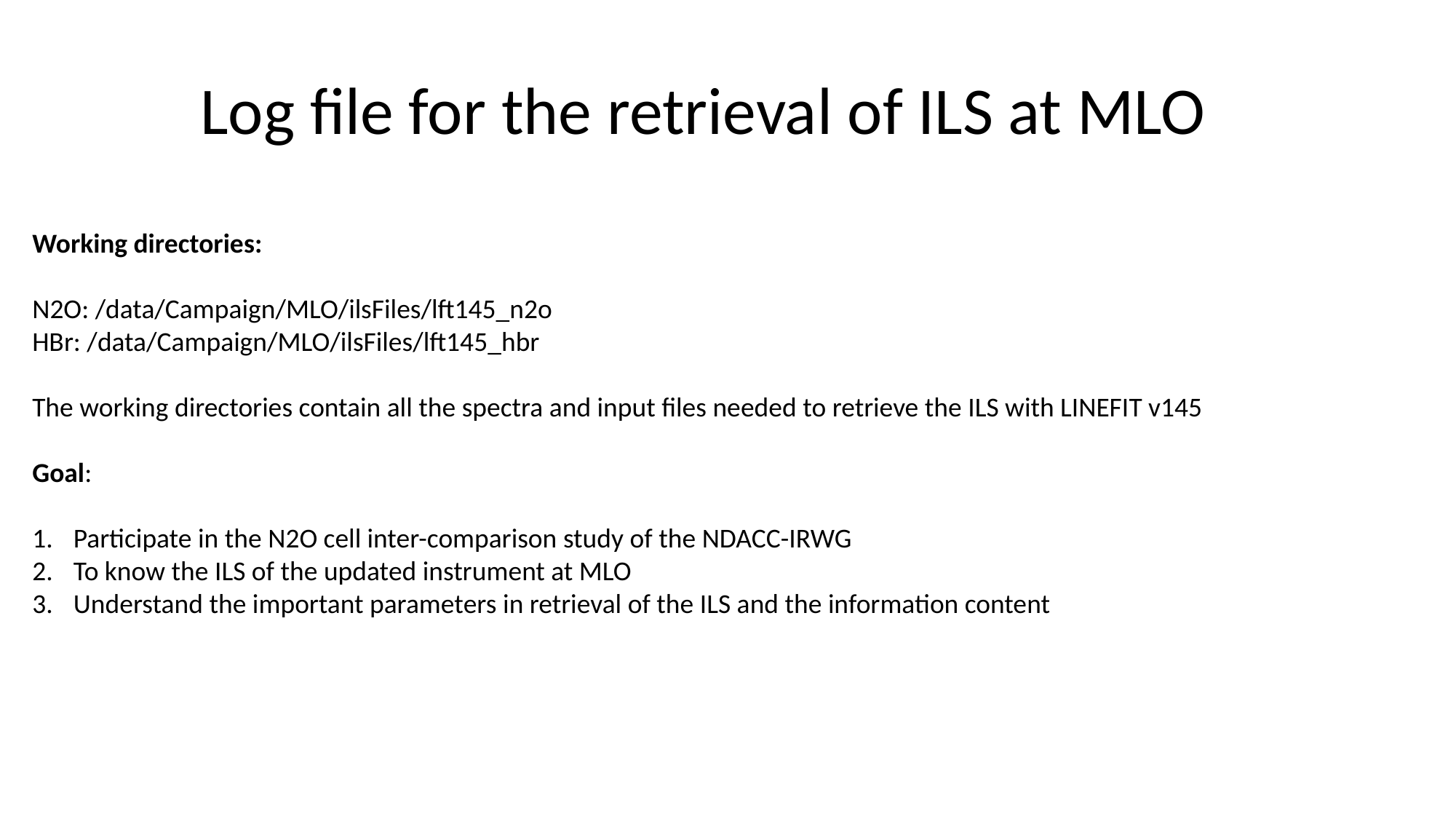

# Log file for the retrieval of ILS at MLO
Working directories:

N2O: /data/Campaign/MLO/ilsFiles/lft145_n2o
HBr: /data/Campaign/MLO/ilsFiles/lft145_hbr

The working directories contain all the spectra and input files needed to retrieve the ILS with LINEFIT v145

Goal:

Participate in the N2O cell inter-comparison study of the NDACC-IRWG
To know the ILS of the updated instrument at MLO
Understand the important parameters in retrieval of the ILS and the information content